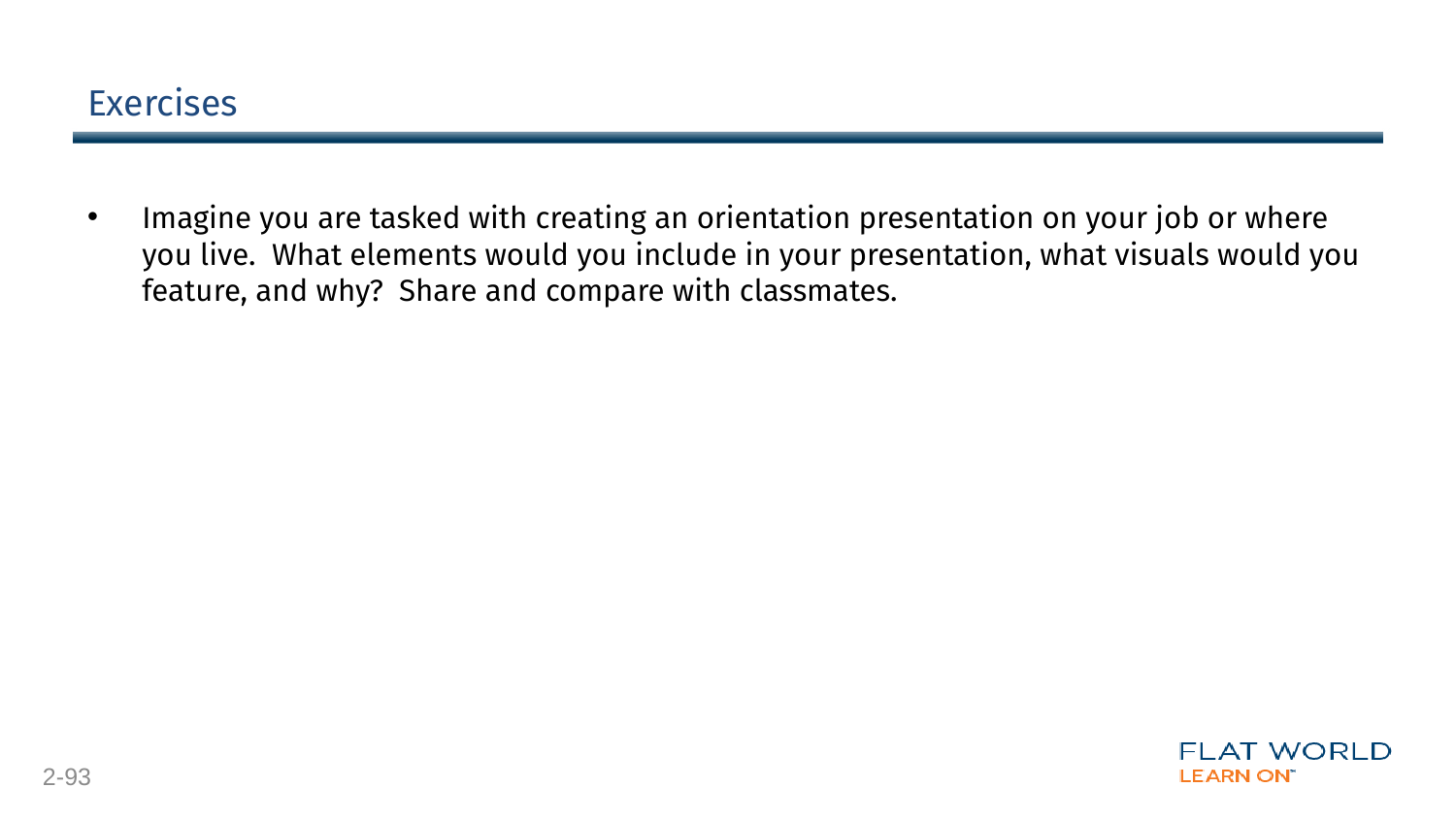

# Exercises
Imagine you are tasked with creating an orientation presentation on your job or where you live.  What elements would you include in your presentation, what visuals would you feature, and why?  Share and compare with classmates.
2-93